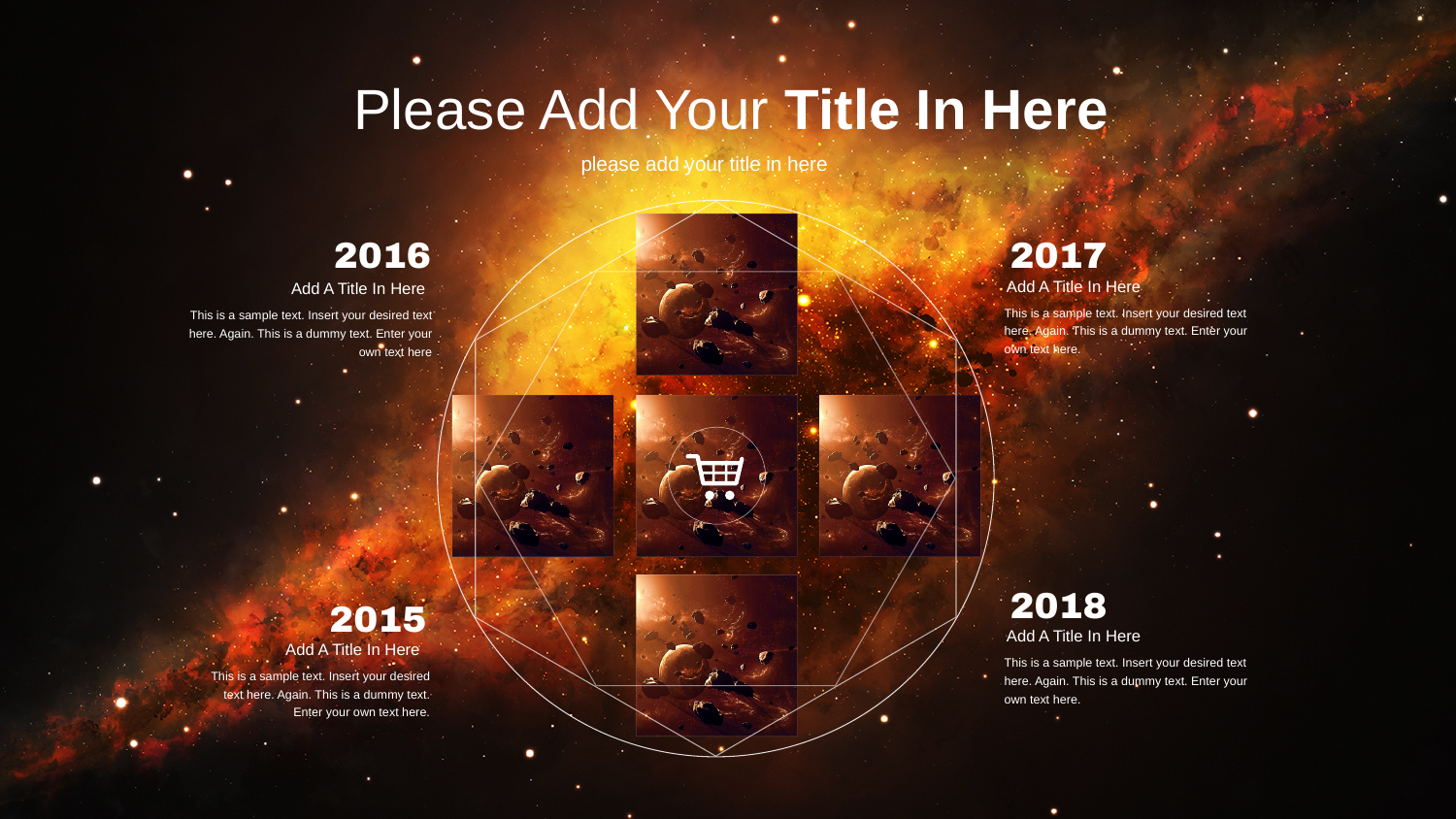

2016
Add A Title In Here
This is a sample text. Insert your desired text here. Again. This is a dummy text. Enter your own text here
2017
Add A Title In Here
This is a sample text. Insert your desired text here. Again. This is a dummy text. Enter your own text here.
2018
Add A Title In Here
This is a sample text. Insert your desired text here. Again. This is a dummy text. Enter your own text here.
2015
Add A Title In Here
This is a sample text. Insert your desired text here. Again. This is a dummy text. Enter your own text here.